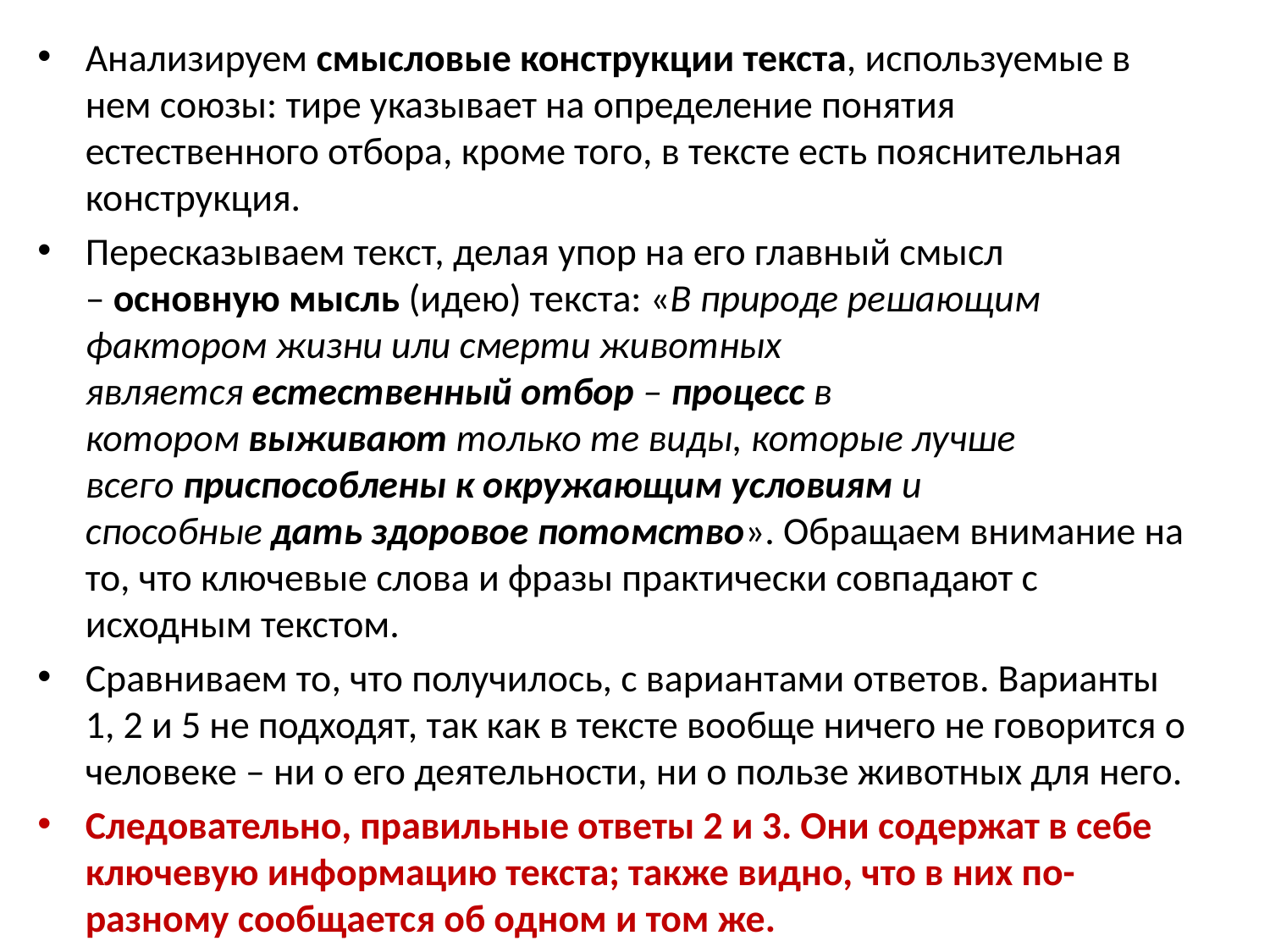

Анализируем смысловые конструкции текста, используемые в нем союзы: тире указывает на определение понятия естественного отбора, кроме того, в тексте есть пояснительная конструкция.
Пересказываем текст, делая упор на его главный смысл – основную мысль (идею) текста: «В природе решающим фактором жизни или смерти животных является естественный отбор – процесс в котором выживают только те виды, которые лучше всего приспособлены к окружающим условиям и способные дать здоровое потомство». Обращаем внимание на то, что ключевые слова и фразы практически совпадают с исходным текстом.
Сравниваем то, что получилось, с вариантами ответов. Варианты 1, 2 и 5 не подходят, так как в тексте вообще ничего не говорится о человеке – ни о его деятельности, ни о пользе животных для него.
Следовательно, правильные ответы 2 и 3. Они содержат в себе ключевую информацию текста; также видно, что в них по-разному сообщается об одном и том же.